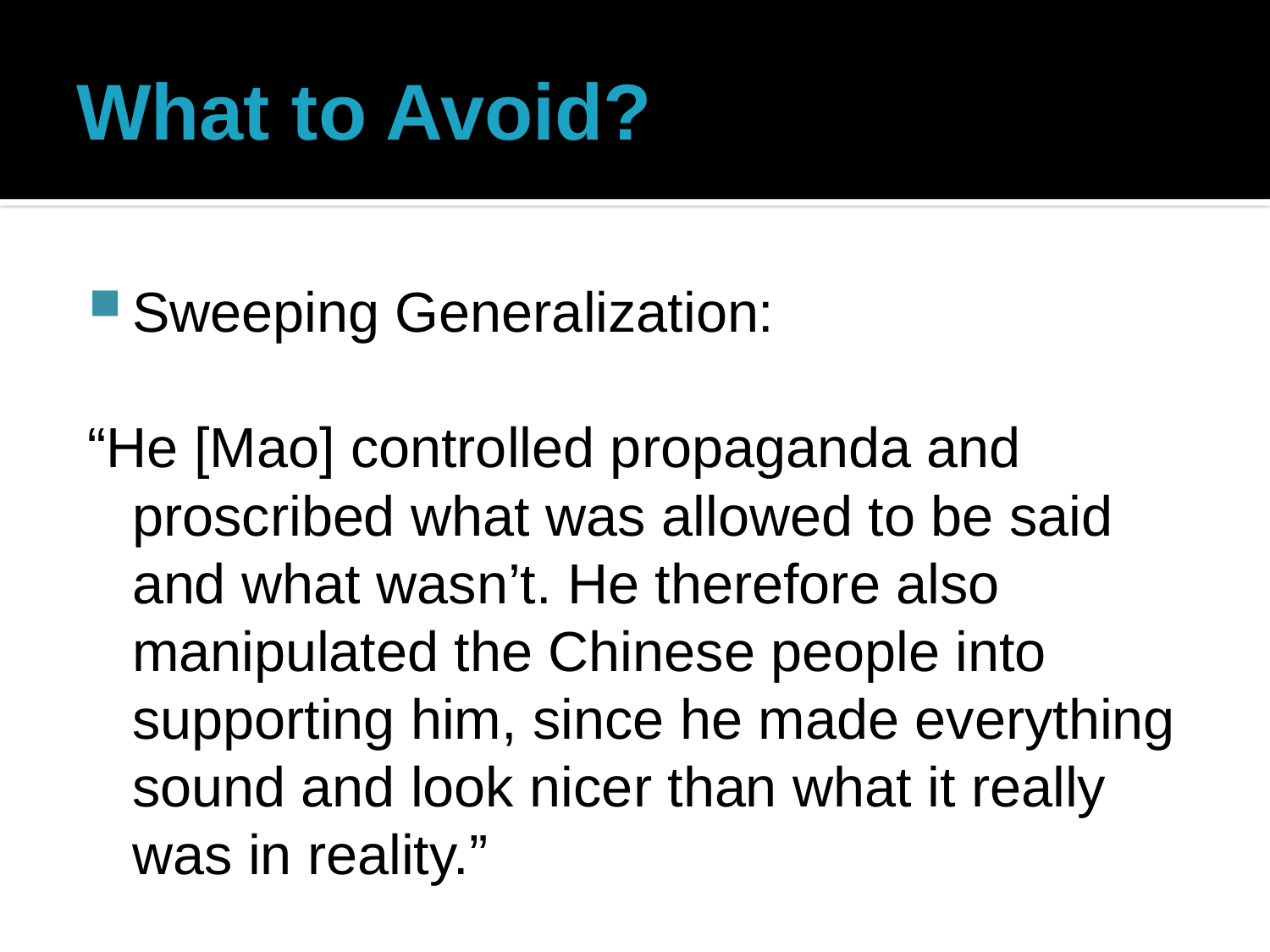

# What to Avoid?

Sweeping Generalization:

“He [Mao] controlled propaganda and proscribed what was allowed to be said and what wasn’t. He therefore also manipulated the Chinese people into supporting him, since he made everything sound and look nicer than what it really was in reality.”